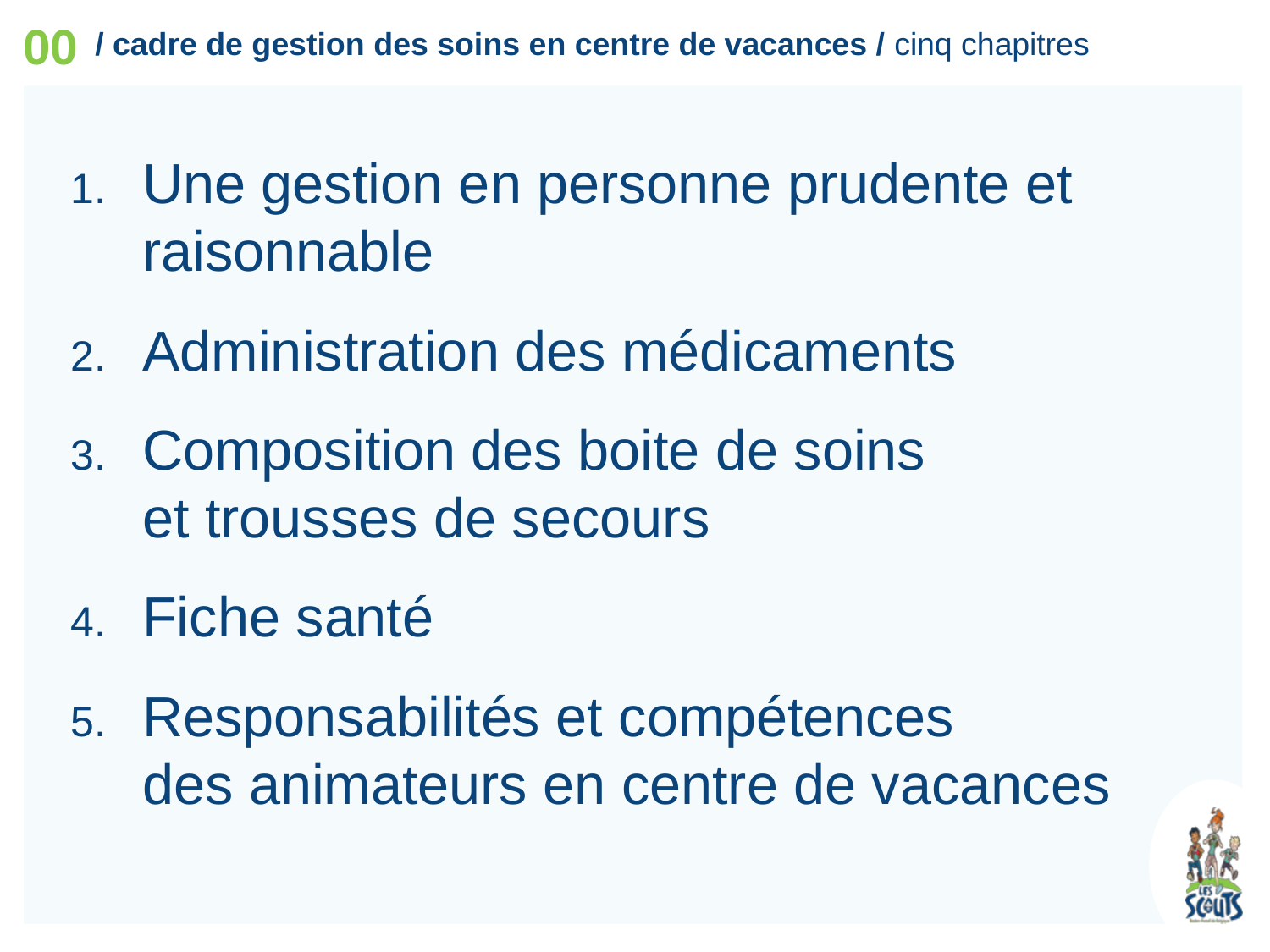

00
/ cadre de gestion des soins en centre de vacances / cinq chapitres
Une gestion en personne prudente et raisonnable
Administration des médicaments
Composition des boite de soins
et trousses de secours
Fiche santé
Responsabilités et compétences
des animateurs en centre de vacances